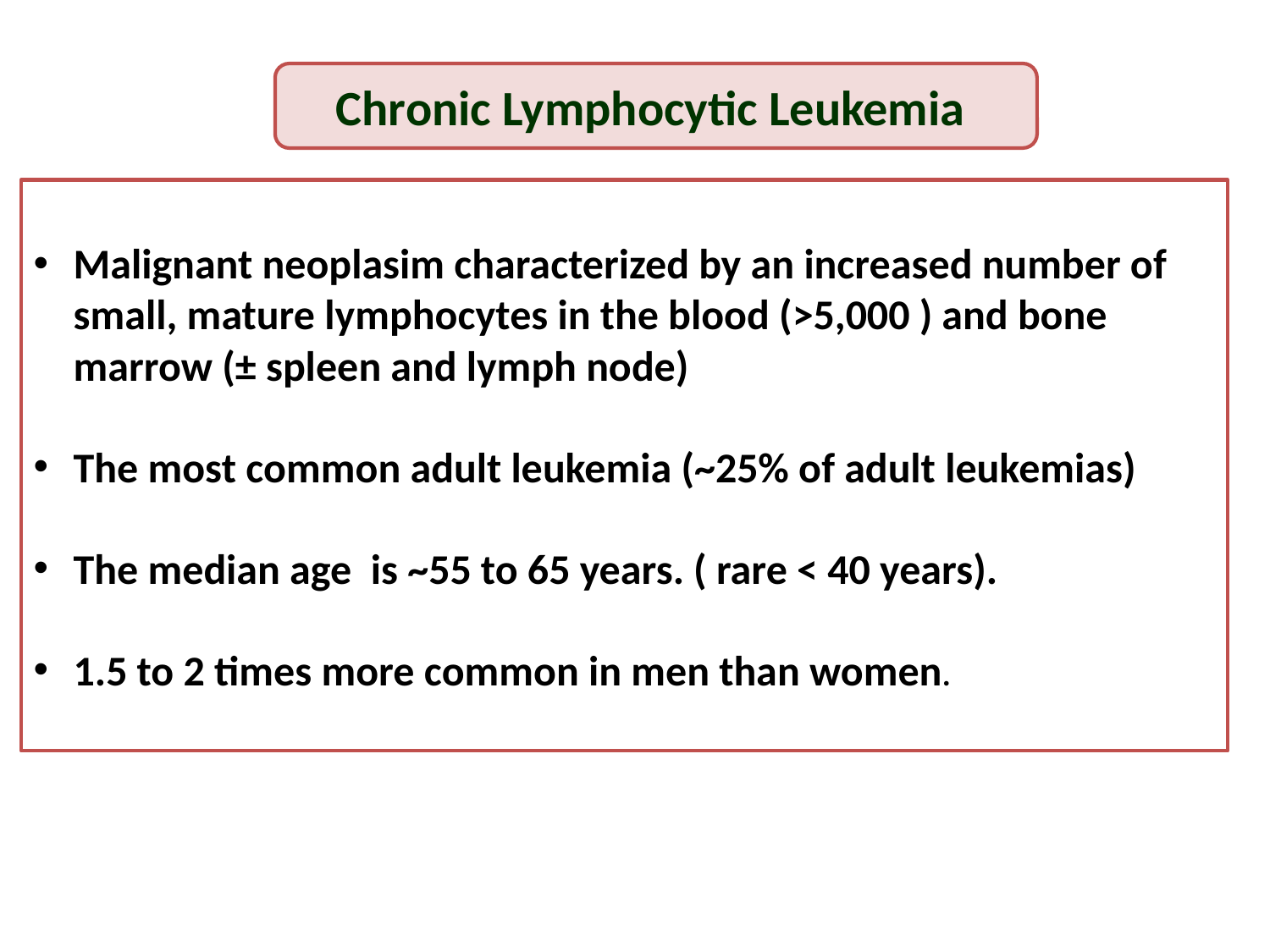

Chronic Lymphocytic Leukemia
Malignant neoplasim characterized by an increased number of small, mature lymphocytes in the blood (>5,000 ) and bone marrow (± spleen and lymph node)

The most common adult leukemia (~25% of adult leukemias)

The median age  is ~55 to 65 years. ( rare < 40 years).

1.5 to 2 times more common in men than women.